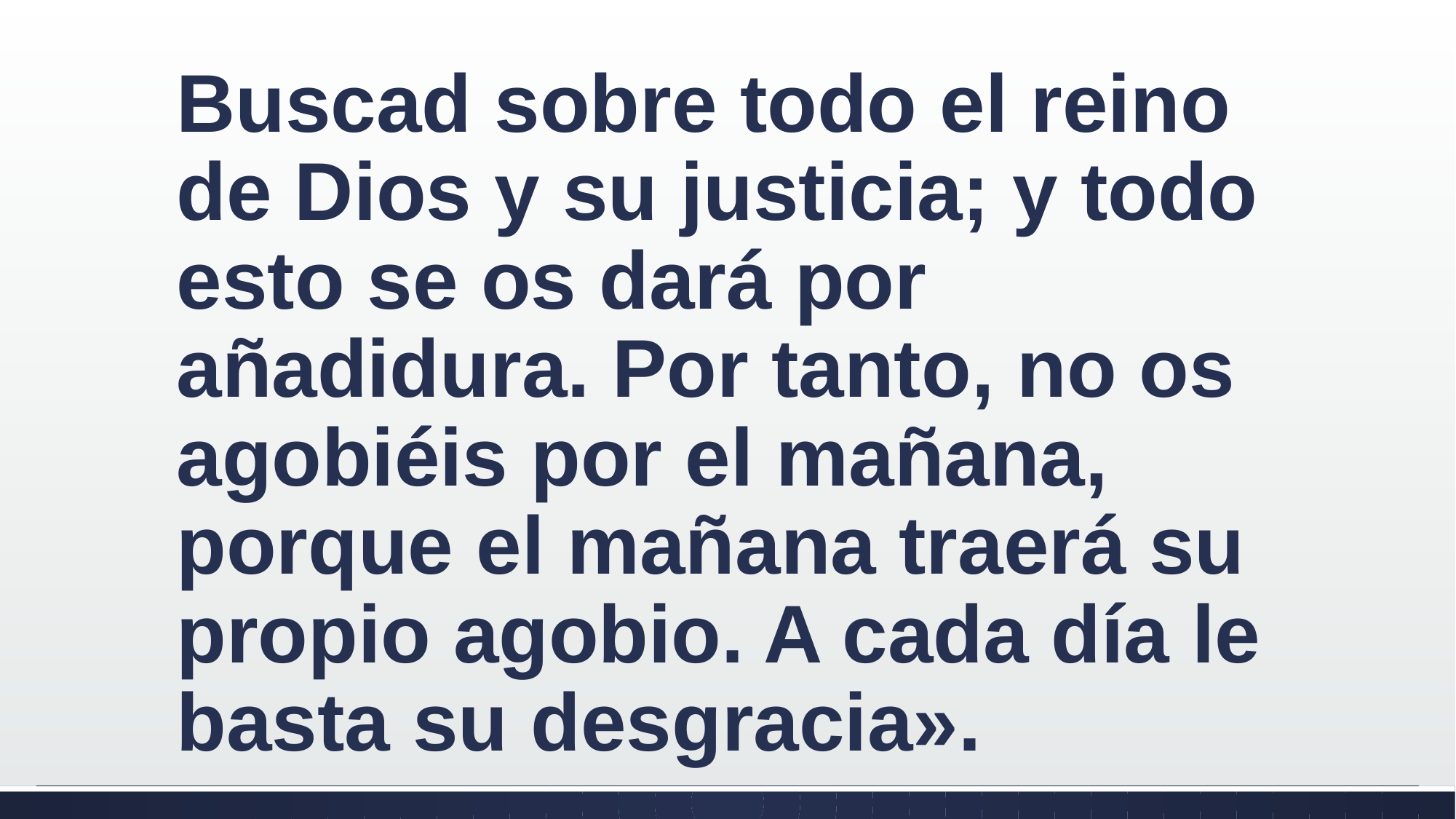

#
Buscad sobre todo el reino de Dios y su justicia; y todo esto se os dará por añadidura. Por tanto, no os agobiéis por el mañana, porque el mañana traerá su propio agobio. A cada día le basta su desgracia».